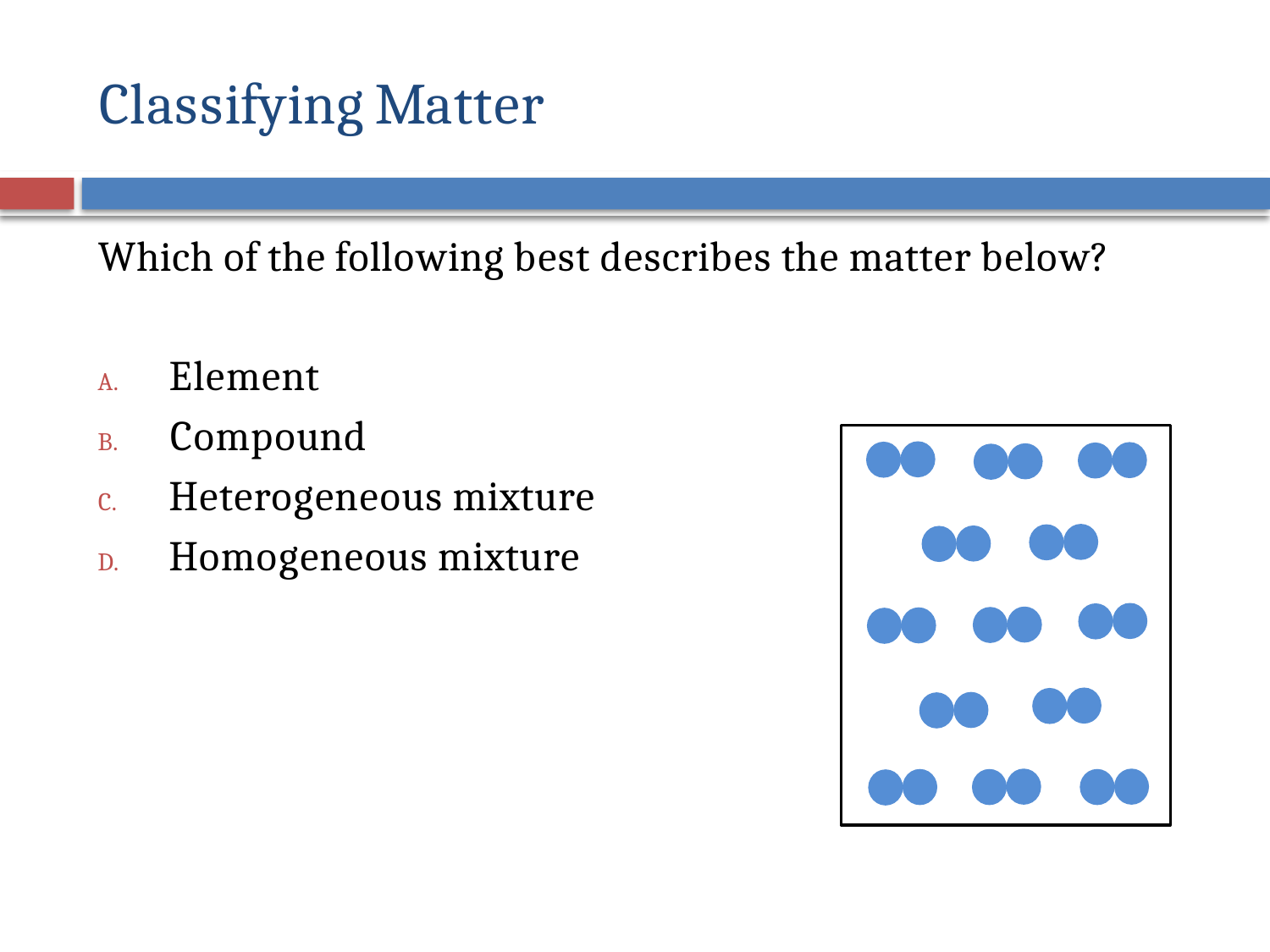

# Classifying Matter
Which of the following best describes the matter below?

Element
Compound
Heterogeneous mixture
Homogeneous mixture